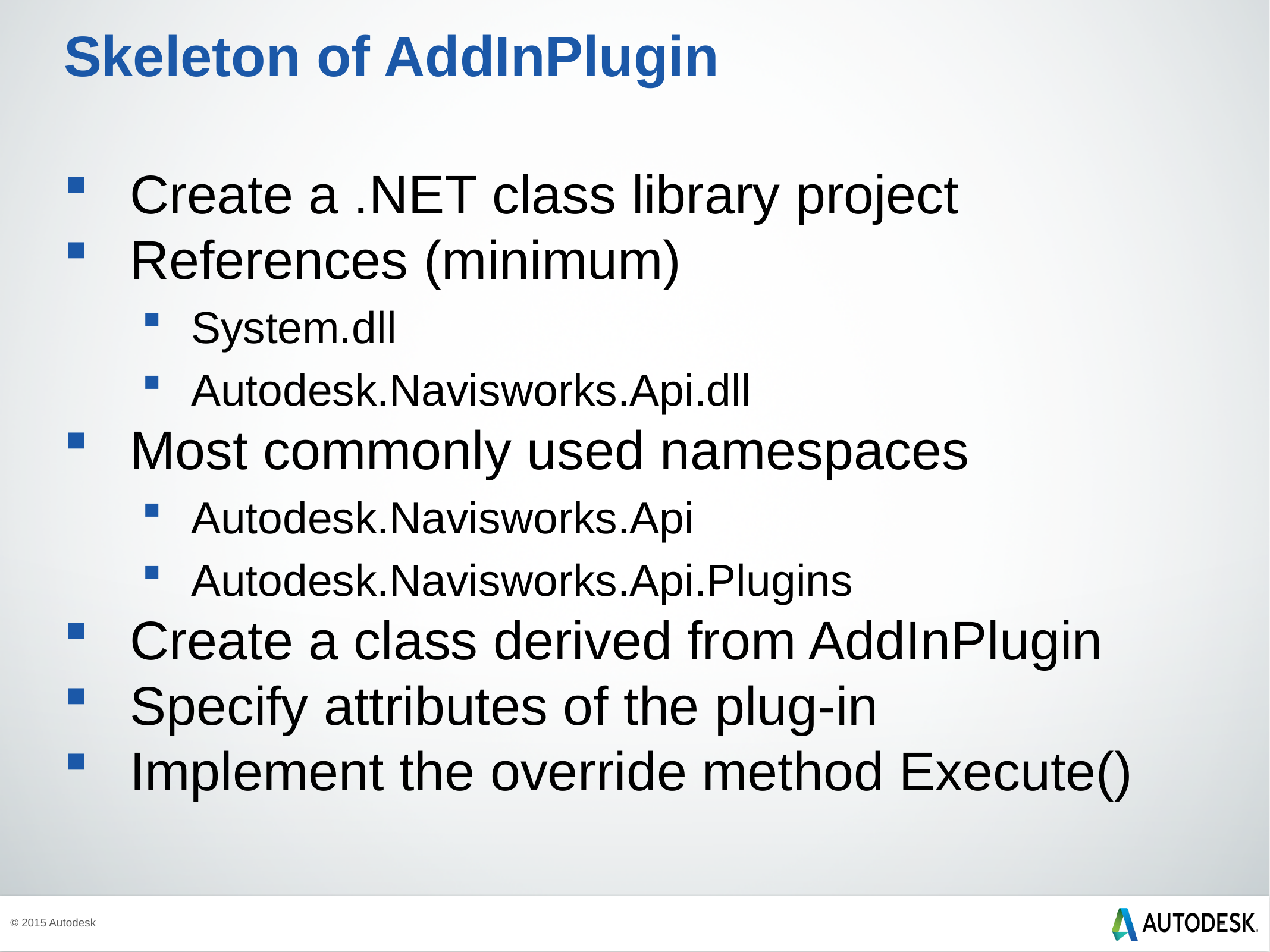

# Skeleton of AddInPlugin
Create a .NET class library project
References (minimum)
System.dll
Autodesk.Navisworks.Api.dll
Most commonly used namespaces
Autodesk.Navisworks.Api
Autodesk.Navisworks.Api.Plugins
Create a class derived from AddInPlugin
Specify attributes of the plug-in
Implement the override method Execute()